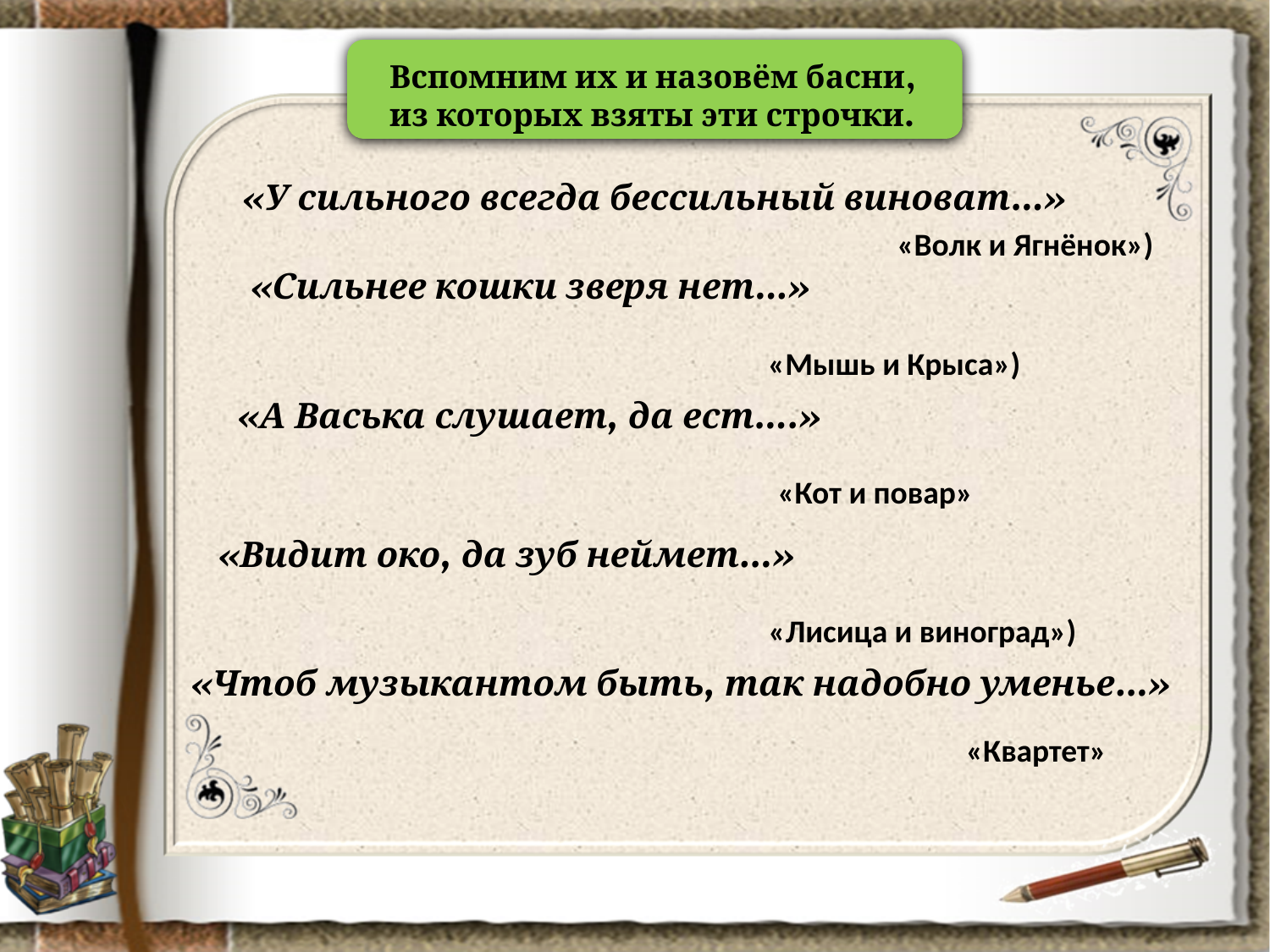

Вспомним их и назовём басни,
из которых взяты эти строчки.
«У сильного всегда бессильный виноват…»
«Волк и Ягнёнок»)
«Сильнее кошки зверя нет…»
«Мышь и Крыса»)
«А Васька слушает, да ест….»
«Кот и повар»
«Видит око, да зуб неймет…»
«Лисица и виноград»)
«Чтоб музыкантом быть, так надобно уменье…»
«Квартет»